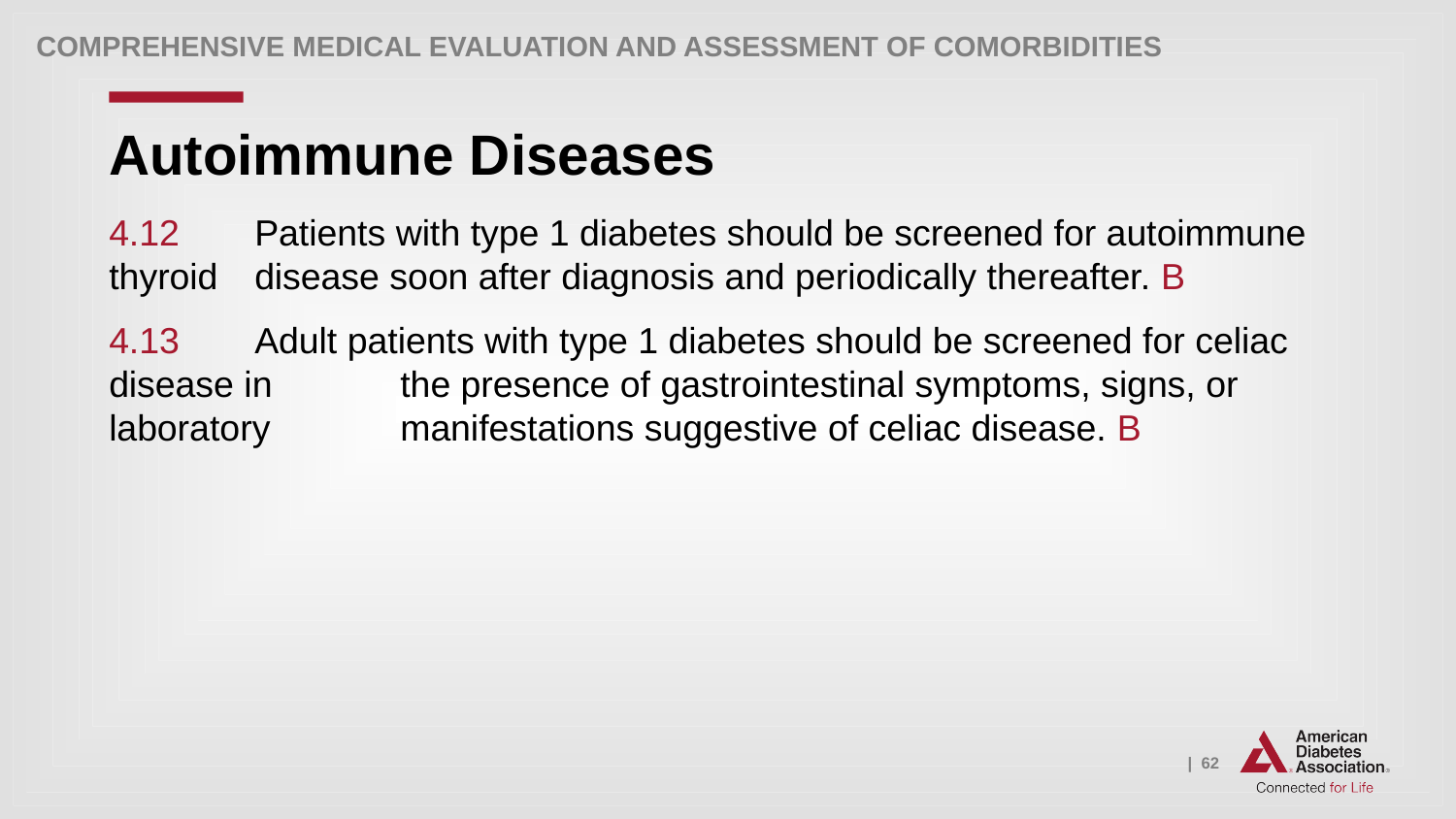

Comprehensive Medical Evaluation and Assessment of Comorbidities
# Autoimmune Diseases
4.12 	Patients with type 1 diabetes should be screened for autoimmune thyroid 	disease soon after diagnosis and periodically thereafter. B
4.13 	Adult patients with type 1 diabetes should be screened for celiac disease in 	the presence of gastrointestinal symptoms, signs, or laboratory 	manifestations suggestive of celiac disease. B